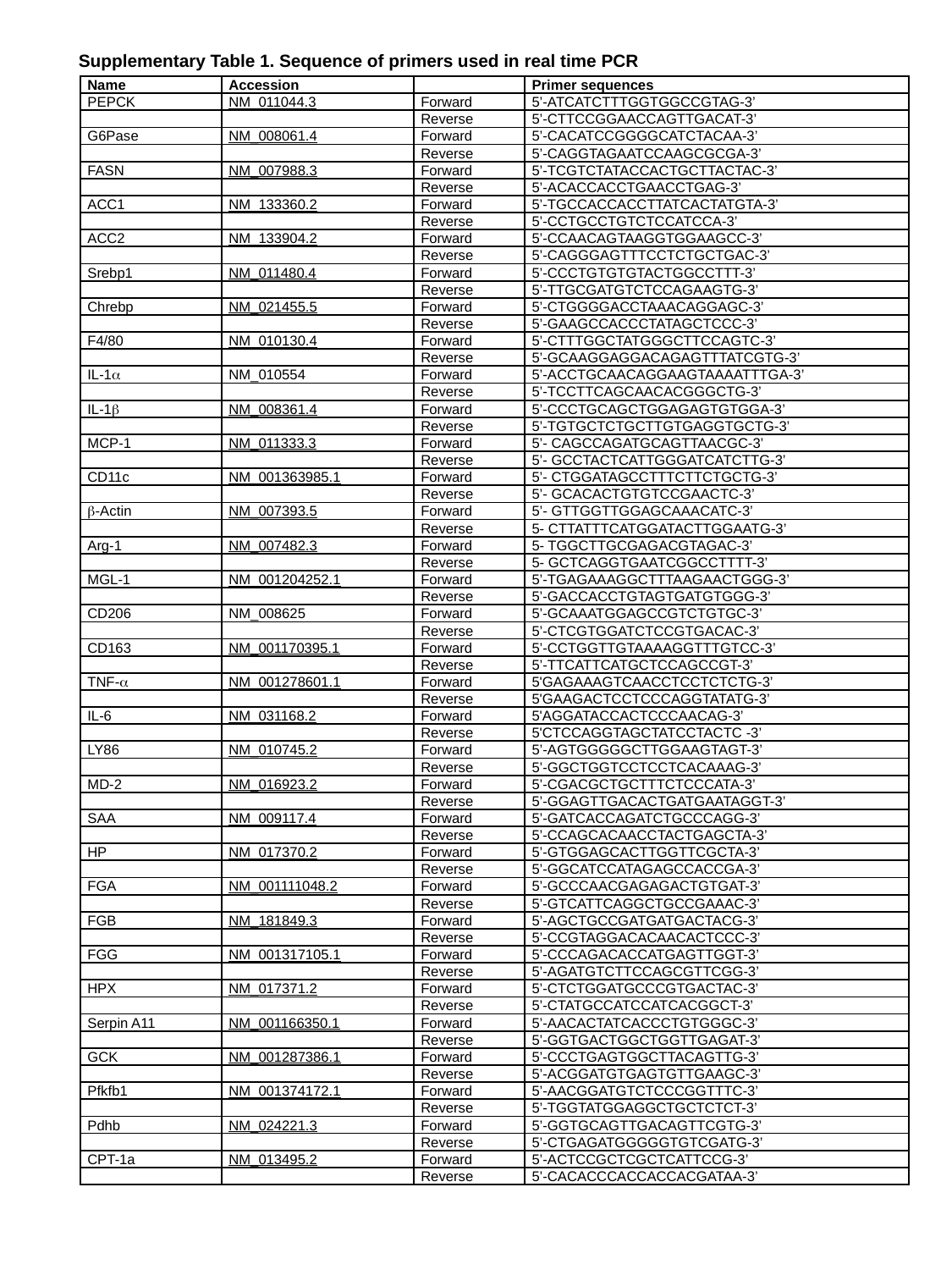

Supplementary Table 1. Sequence of primers used in real time PCR
| Name | Accession |  | Primer sequences |
| --- | --- | --- | --- |
| PEPCK | NM\_011044.3 | Forward | 5’-ATCATCTTTGGTGGCCGTAG-3’ |
|  |  | Reverse | 5’-CTTCCGGAACCAGTTGACAT-3’ |
| G6Pase | NM\_008061.4 | Forward | 5’-CACATCCGGGGCATCTACAA-3’ |
|  |  | Reverse | 5’-CAGGTAGAATCCAAGCGCGA-3’ |
| FASN | NM\_007988.3 | Forward | 5’-TCGTCTATACCACTGCTTACTAC-3’ |
|  |  | Reverse | 5’-ACACCACCTGAACCTGAG-3’ |
| ACC1 | NM\_133360.2 | Forward | 5’-TGCCACCACCTTATCACTATGTA-3’ |
|  |  | Reverse | 5’-CCTGCCTGTCTCCATCCA-3’ |
| ACC2 | NM\_133904.2 | Forward | 5’-CCAACAGTAAGGTGGAAGCC-3’ |
|  |  | Reverse | 5’-CAGGGAGTTTCCTCTGCTGAC-3’ |
| Srebp1 | NM\_011480.4 | Forward | 5’-CCCTGTGTGTACTGGCCTTT-3’ |
|  |  | Reverse | 5’-TTGCGATGTCTCCAGAAGTG-3’ |
| Chrebp | NM\_021455.5 | Forward | 5’-CTGGGGACCTAAACAGGAGC-3’ |
|  |  | Reverse | 5’-GAAGCCACCCTATAGCTCCC-3’ |
| F4/80 | NM\_010130.4 | Forward | 5’-CTTTGGCTATGGGCTTCCAGTC-3’ |
|  |  | Reverse | 5’-GCAAGGAGGACAGAGTTTATCGTG-3’ |
| IL-1α | NM\_010554 | Forward | 5’-ACCTGCAACAGGAAGTAAAATTTGA-3’ |
|  |  | Reverse | 5’-TCCTTCAGCAACACGGGCTG-3’ |
| IL-1β | NM\_008361.4 | Forward | 5’-CCCTGCAGCTGGAGAGTGTGGA-3’ |
|  |  | Reverse | 5’-TGTGCTCTGCTTGTGAGGTGCTG-3’ |
| MCP-1 | NM\_011333.3 | Forward | 5’- CAGCCAGATGCAGTTAACGC-3’ |
|  |  | Reverse | 5’- GCCTACTCATTGGGATCATCTTG-3’ |
| CD11c | NM\_001363985.1 | Forward | 5’- CTGGATAGCCTTTCTTCTGCTG-3’ |
|  |  | Reverse | 5’- GCACACTGTGTCCGAACTC-3’ |
| β-Actin | NM\_007393.5 | Forward | 5’- GTTGGTTGGAGCAAACATC-3’ |
|  |  | Reverse | 5- CTTATTTCATGGATACTTGGAATG-3’ |
| Arg-1 | NM\_007482.3 | Forward | 5- TGGCTTGCGAGACGTAGAC-3’ |
|  |  | Reverse | 5- GCTCAGGTGAATCGGCCTTTT-3’ |
| MGL-1 | NM\_001204252.1 | Forward | 5’-TGAGAAAGGCTTTAAGAACTGGG-3’ |
|  |  | Reverse | 5’-GACCACCTGTAGTGATGTGGG-3’ |
| CD206 | NM\_008625 | Forward | 5’-GCAAATGGAGCCGTCTGTGC-3’ |
|  |  | Reverse | 5’-CTCGTGGATCTCCGTGACAC-3’ |
| CD163 | NM\_001170395.1 | Forward | 5’-CCTGGTTGTAAAAGGTTTGTCC-3’ |
|  |  | Reverse | 5’-TTCATTCATGCTCCAGCCGT-3’ |
| TNF-α | NM\_001278601.1 | Forward | 5'GAGAAAGTCAACCTCCTCTCTG-3’ |
|  |  | Reverse | 5'GAAGACTCCTCCCAGGTATATG-3’ |
| IL-6 | NM\_031168.2 | Forward | 5'AGGATACCACTCCCAACAG-3’ |
|  |  | Reverse | 5'CTCCAGGTAGCTATCCTACTC -3’ |
| LY86 | NM\_010745.2 | Forward | 5’-AGTGGGGGCTTGGAAGTAGT-3’ |
|  |  | Reverse | 5’-GGCTGGTCCTCCTCACAAAG-3’ |
| MD-2 | NM\_016923.2 | Forward | 5’-CGACGCTGCTTTCTCCCATA-3’ |
|  |  | Reverse | 5’-GGAGTTGACACTGATGAATAGGT-3’ |
| SAA | NM\_009117.4 | Forward | 5’-GATCACCAGATCTGCCCAGG-3’ |
|  |  | Reverse | 5’-CCAGCACAACCTACTGAGCTA-3’ |
| HP | NM\_017370.2 | Forward | 5’-GTGGAGCACTTGGTTCGCTA-3’ |
|  |  | Reverse | 5’-GGCATCCATAGAGCCACCGA-3’ |
| FGA | NM\_001111048.2 | Forward | 5’-GCCCAACGAGAGACTGTGAT-3’ |
|  |  | Reverse | 5’-GTCATTCAGGCTGCCGAAAC-3’ |
| FGB | NM\_181849.3 | Forward | 5’-AGCTGCCGATGATGACTACG-3’ |
|  |  | Reverse | 5’-CCGTAGGACACAACACTCCC-3’ |
| FGG | NM\_001317105.1 | Forward | 5’-CCCAGACACCATGAGTTGGT-3’ |
|  |  | Reverse | 5’-AGATGTCTTCCAGCGTTCGG-3’ |
| HPX | NM\_017371.2 | Forward | 5’-CTCTGGATGCCCGTGACTAC-3’ |
|  |  | Reverse | 5’-CTATGCCATCCATCACGGCT-3’ |
| Serpin A11 | NM\_001166350.1 | Forward | 5’-AACACTATCACCCTGTGGGC-3’ |
|  |  | Reverse | 5’-GGTGACTGGCTGGTTGAGAT-3’ |
| GCK | NM\_001287386.1 | Forward | 5’-CCCTGAGTGGCTTACAGTTG-3’ |
|  |  | Reverse | 5’-ACGGATGTGAGTGTTGAAGC-3’ |
| Pfkfb1 | NM\_001374172.1 | Forward | 5’-AACGGATGTCTCCCGGTTTC-3’ |
|  |  | Reverse | 5’-TGGTATGGAGGCTGCTCTCT-3’ |
| Pdhb | NM\_024221.3 | Forward | 5’-GGTGCAGTTGACAGTTCGTG-3’ |
|  |  | Reverse | 5’-CTGAGATGGGGGTGTCGATG-3’ |
| CPT-1a | NM\_013495.2 | Forward | 5’-ACTCCGCTCGCTCATTCCG-3’ |
|  |  | Reverse | 5’-CACACCCACCACCACGATAA-3’ |